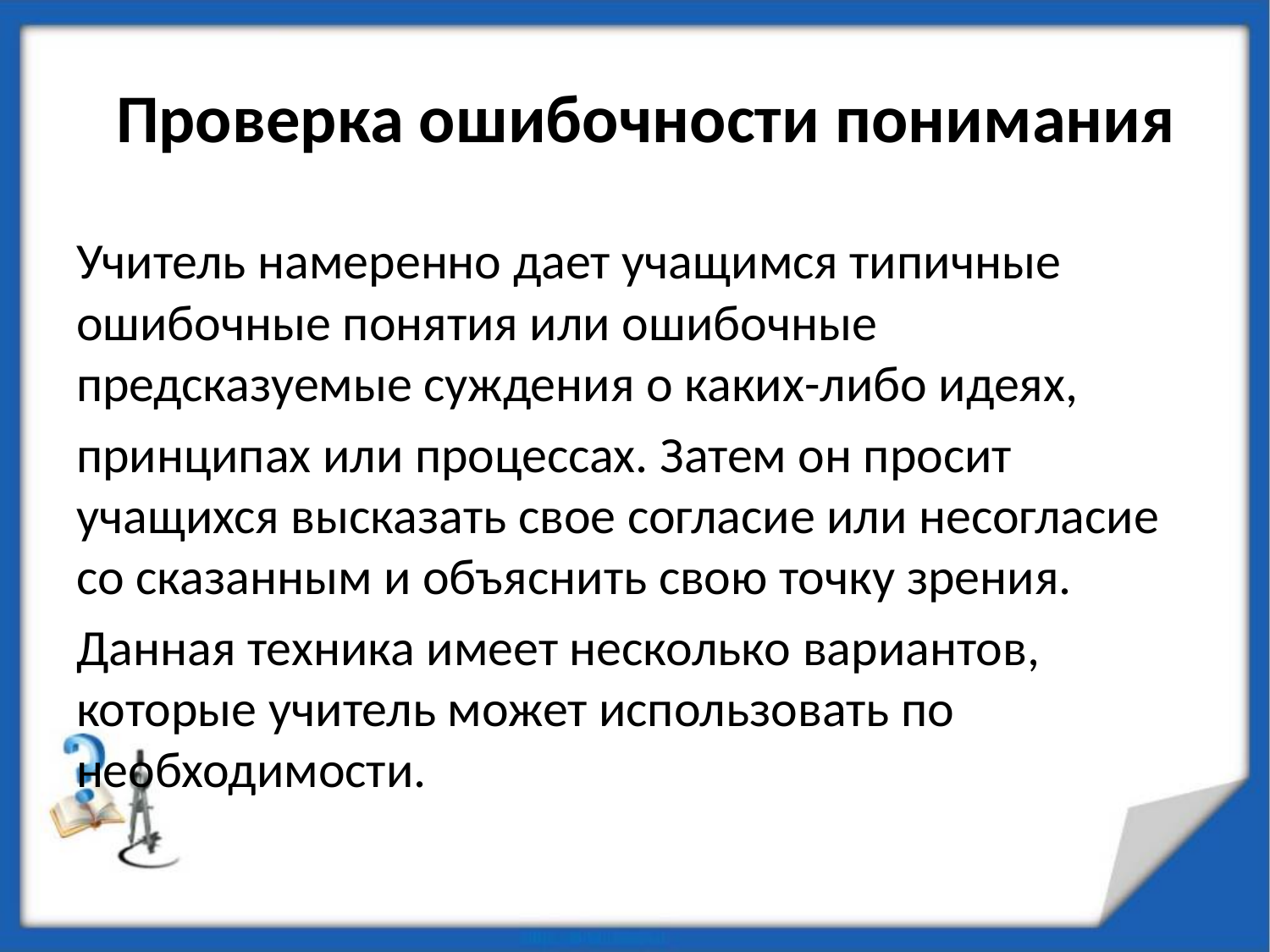

# Проверка ошибочности понимания
Учитель намеренно дает учащимся типичные ошибочные понятия или ошибочные предсказуемые суждения о каких-либо идеях,
принципах или процессах. Затем он просит учащихся высказать свое согласие или несогласие со сказанным и объяснить свою точку зрения.
Данная техника имеет несколько вариантов, которые учитель может использовать по необходимости.